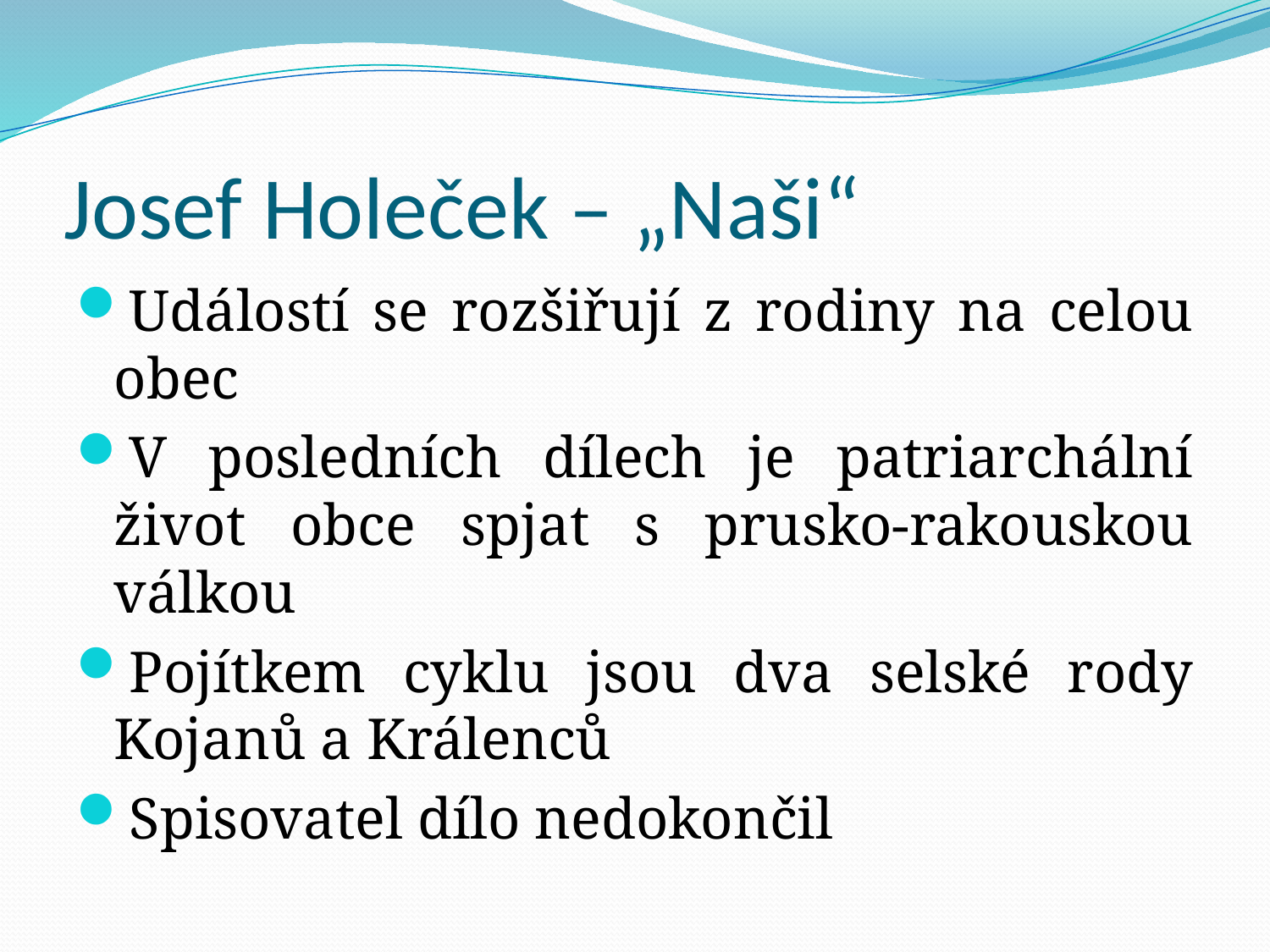

# Josef Holeček – „Naši“
Událostí se rozšiřují z rodiny na celou obec
V posledních dílech je patriarchální život obce spjat s prusko-rakouskou válkou
Pojítkem cyklu jsou dva selské rody Kojanů a Králenců
Spisovatel dílo nedokončil